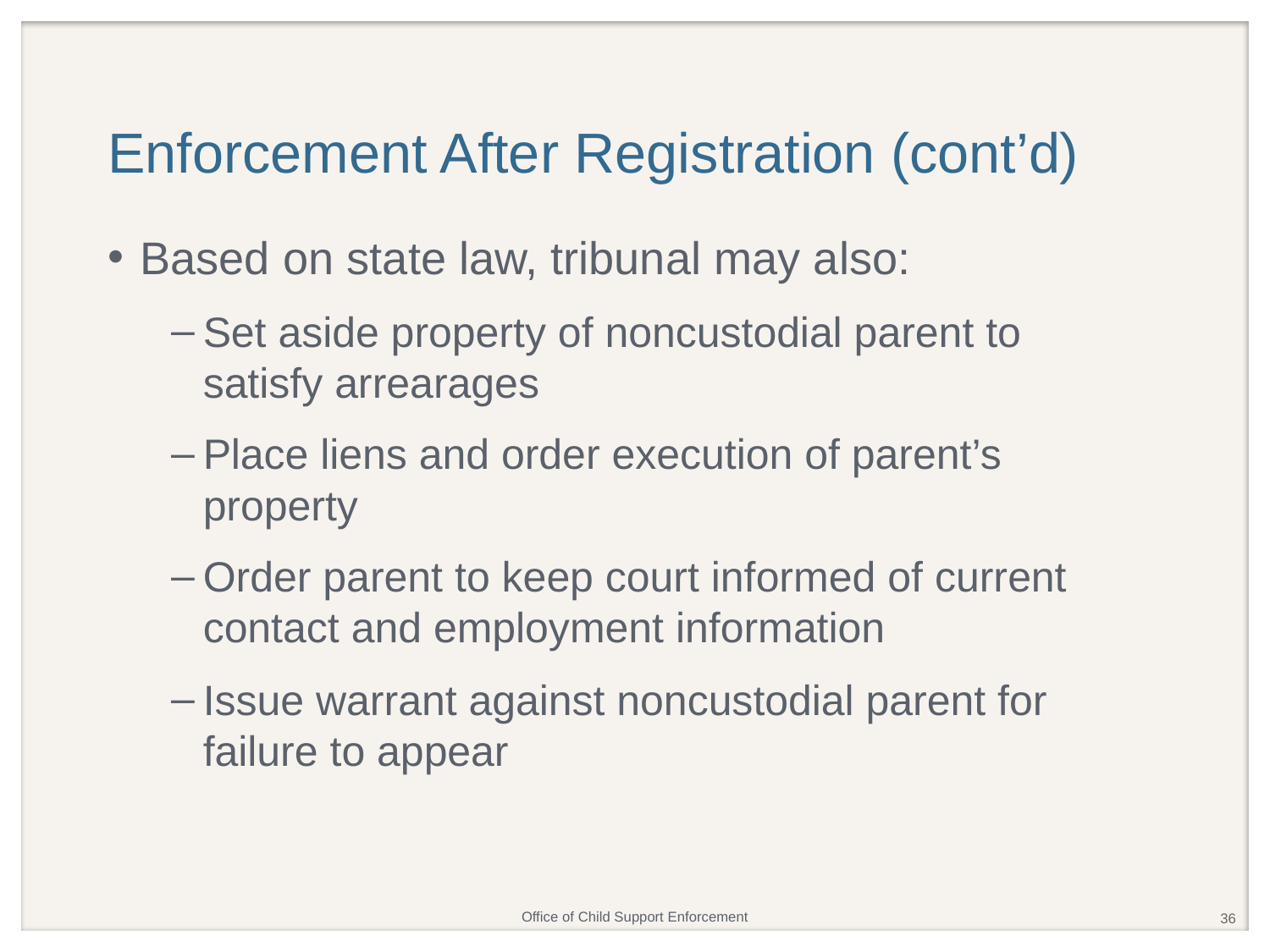

# Enforcement After Registration (cont’d)
Based on state law, tribunal may also:
Set aside property of noncustodial parent to satisfy arrearages
Place liens and order execution of parent’s property
Order parent to keep court informed of current contact and employment information
Issue warrant against noncustodial parent for failure to appear

36